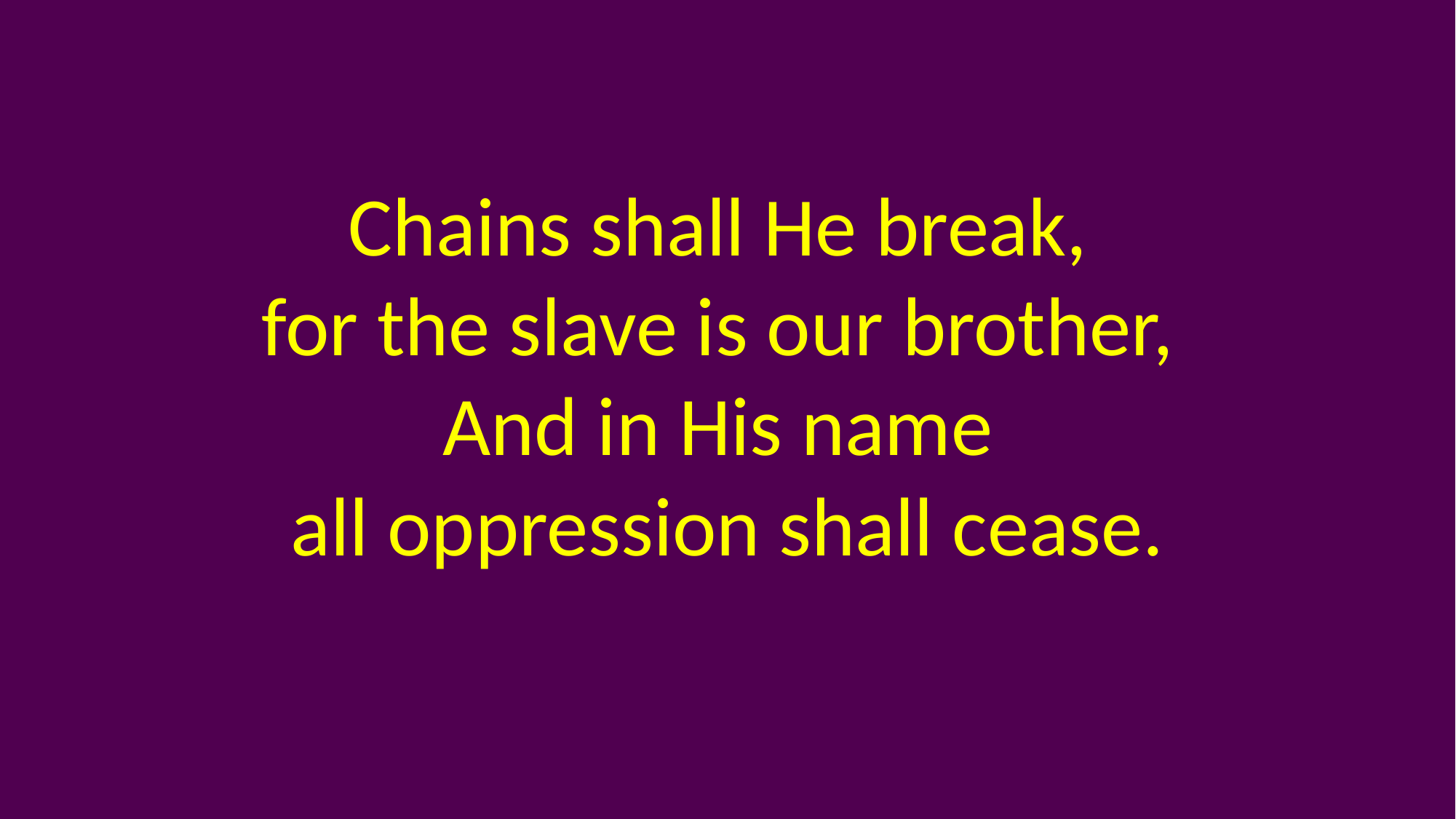

Chains shall He break,
for the slave is our brother,
And in His name
all oppression shall cease.